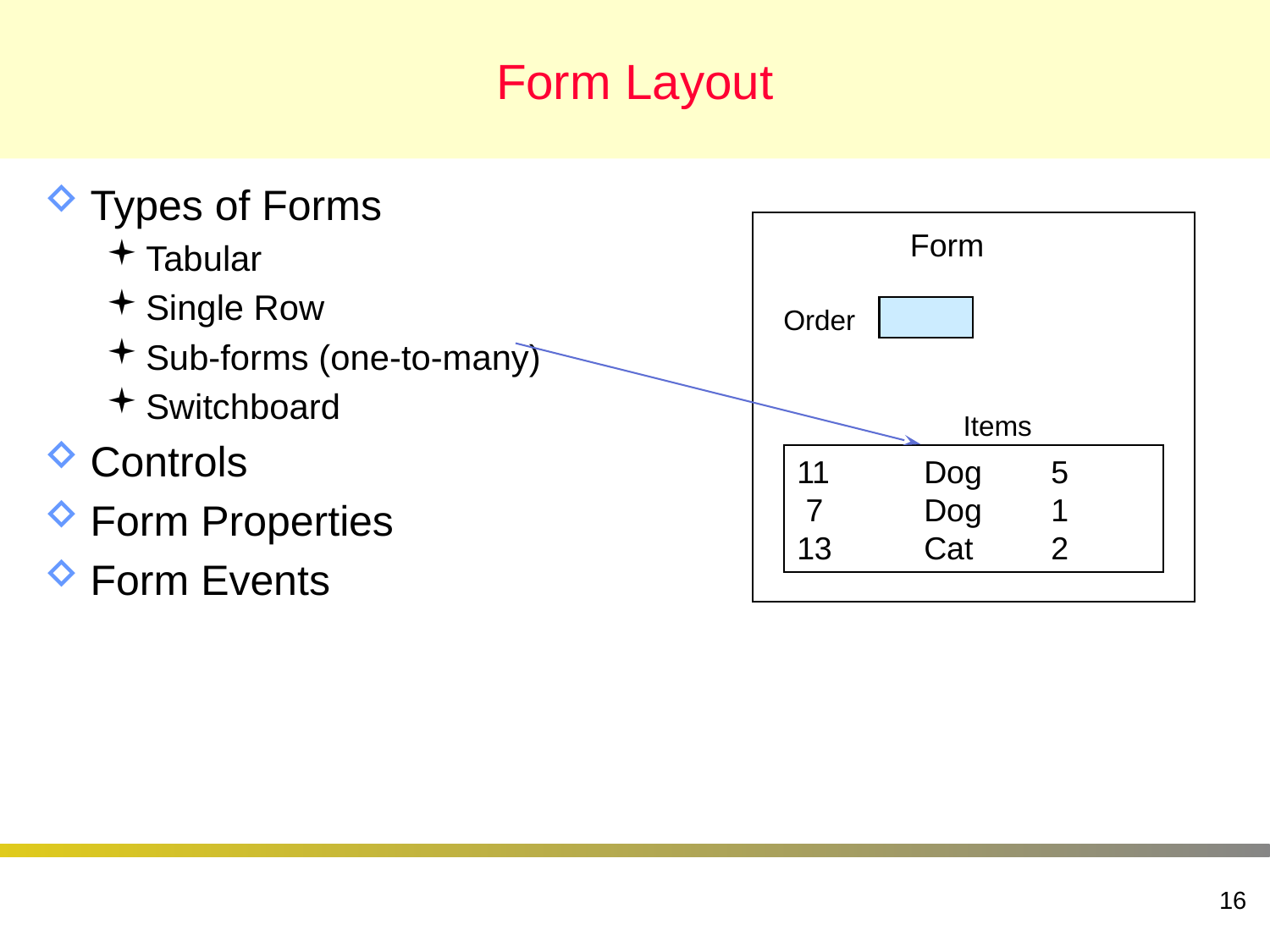

# Form Layout
Types of Forms
Tabular
Single Row
Sub-forms (one-to-many)
Switchboard
Controls
Form Properties
Form Events

Form
Order

Items
11	Dog	5
 7	Dog	1
13	Cat	2
16